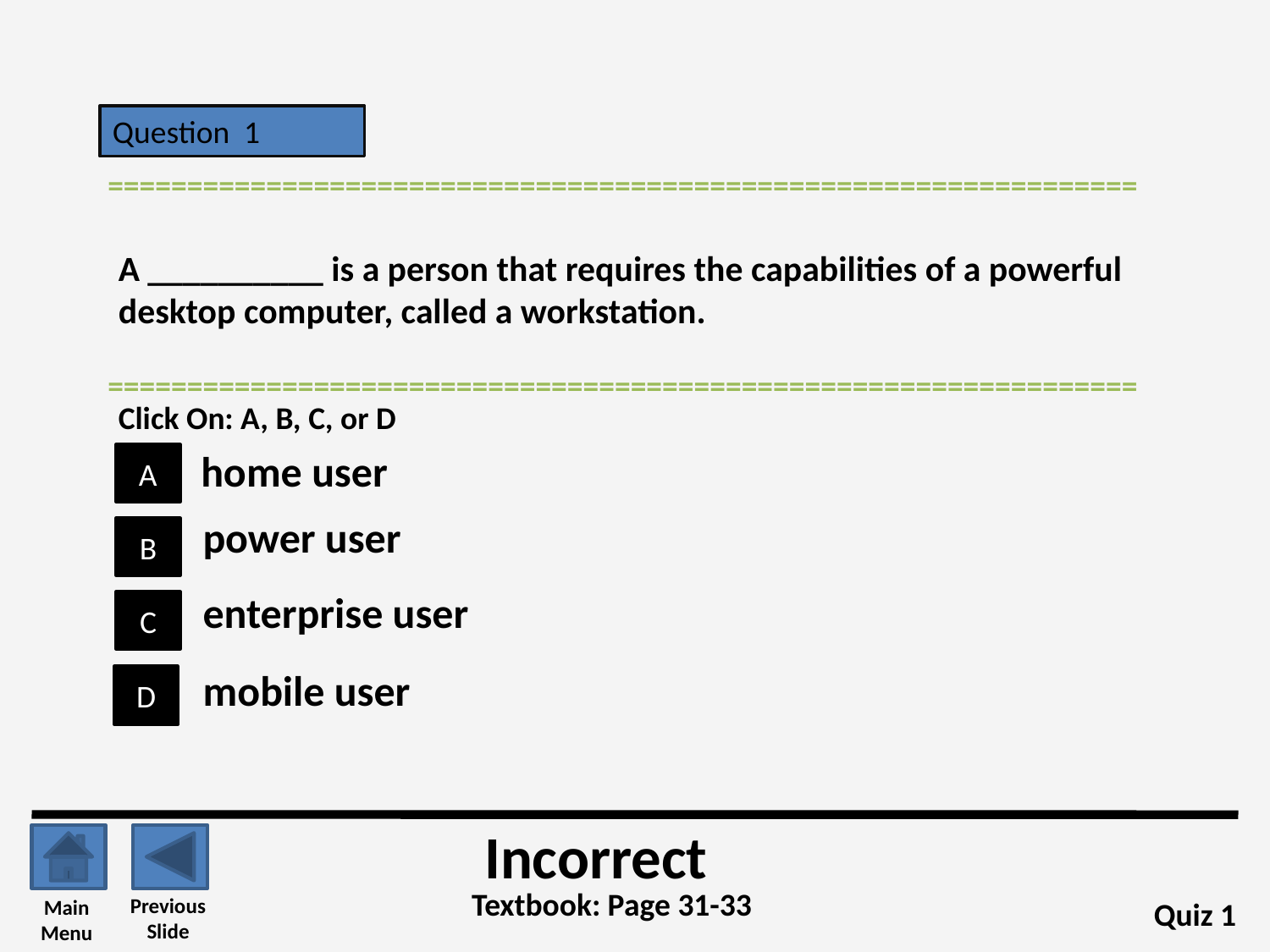

Question  1
=================================================================
A __________ is a person that requires the capabilities of a powerful desktop computer, called a workstation.
=================================================================
Click On: A, B, C, or D

home user
A
power user
B
enterprise user
C
mobile user
D
Incorrect

Textbook: Page 31-33
Previous
Slide
Main
Menu
Quiz 1